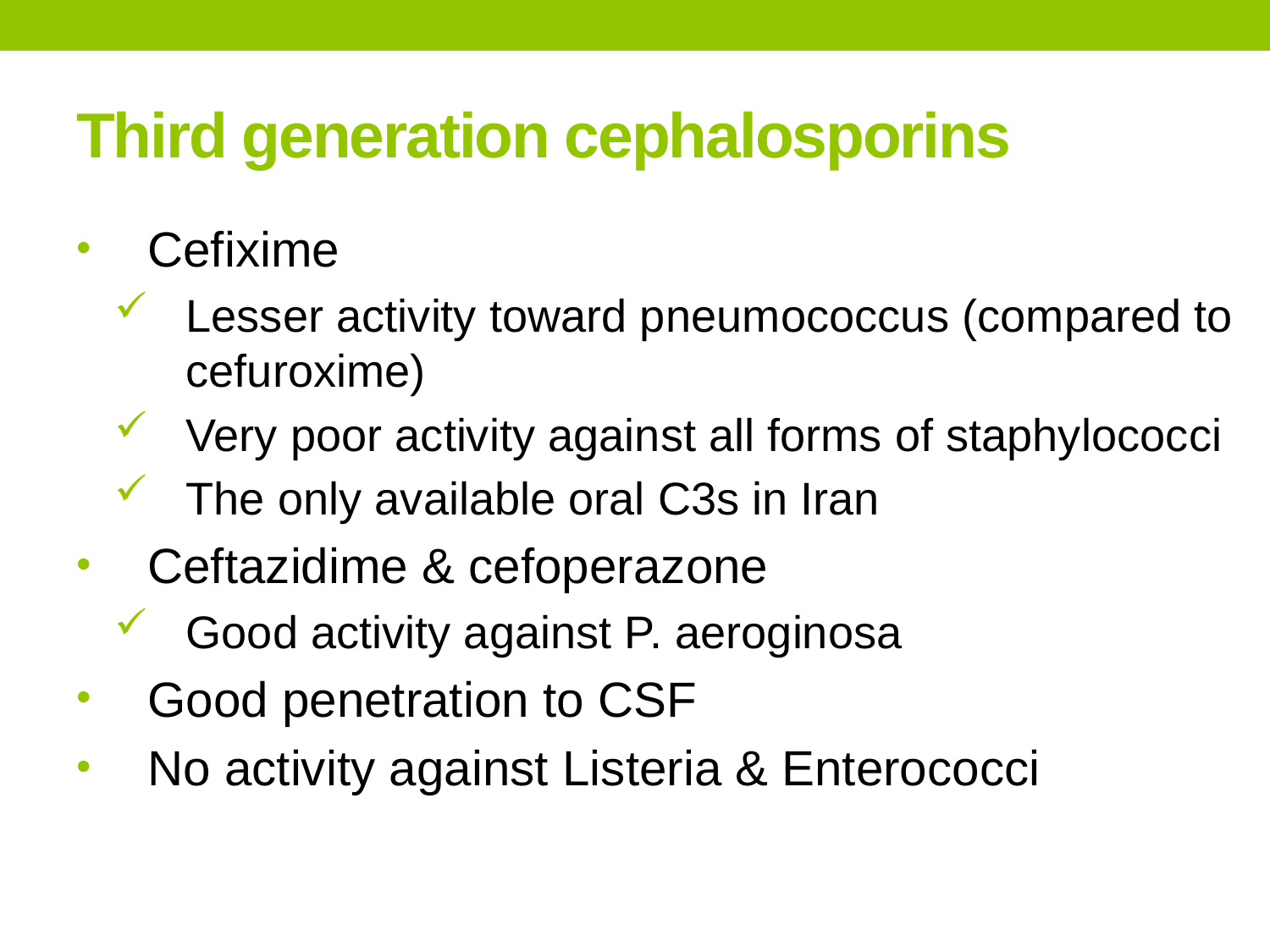

# Third generation cephalosporins
Cefixime
Lesser activity toward pneumococcus (compared to cefuroxime)
Very poor activity against all forms of staphylococci
The only available oral C3s in Iran
Ceftazidime & cefoperazone
Good activity against P. aeroginosa
Good penetration to CSF
No activity against Listeria & Enterococci